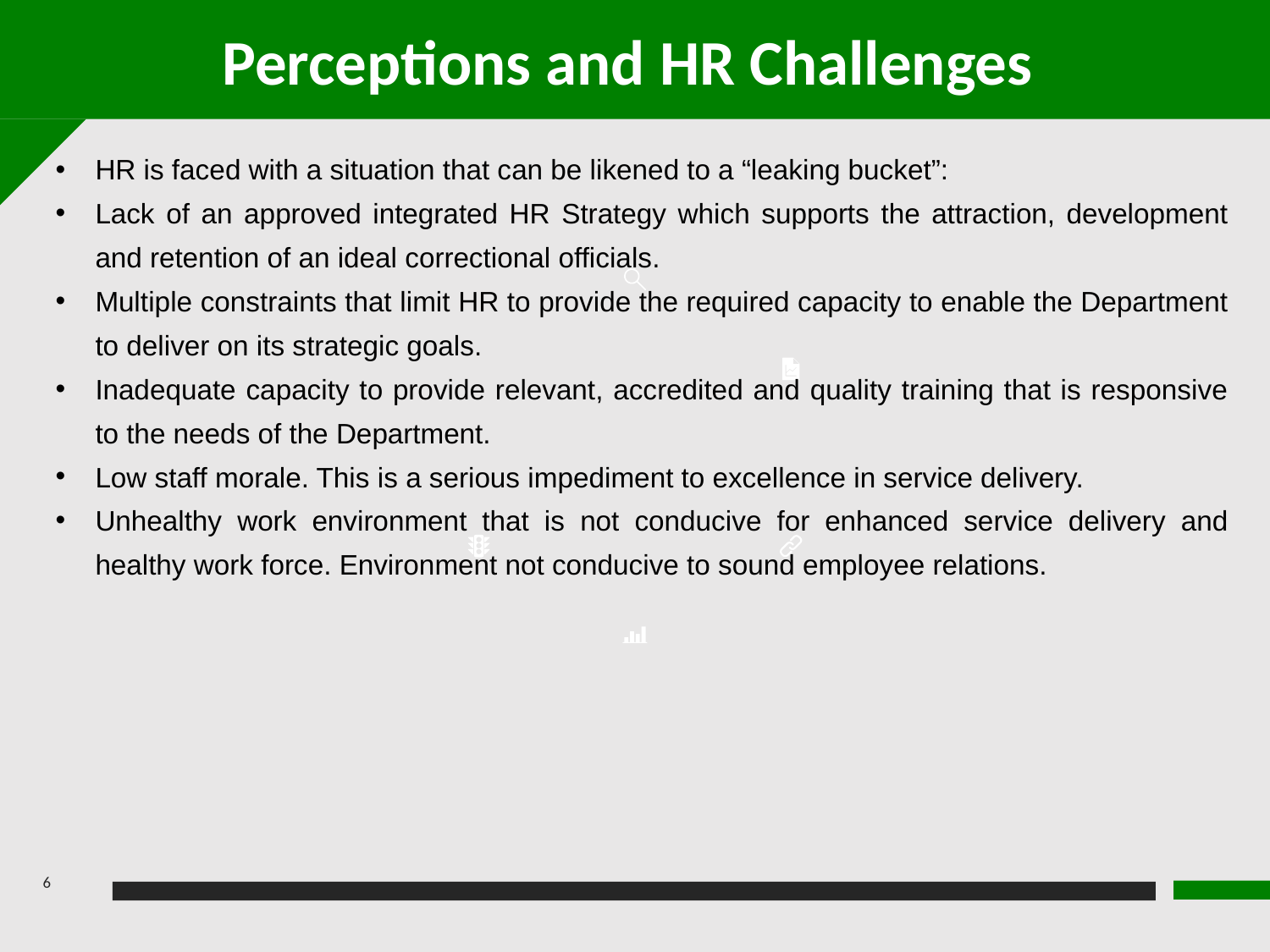

Perceptions and HR Challenges

HR is faced with a situation that can be likened to a “leaking bucket”:
Lack of an approved integrated HR Strategy which supports the attraction, development and retention of an ideal correctional officials.
Multiple constraints that limit HR to provide the required capacity to enable the Department to deliver on its strategic goals.
Inadequate capacity to provide relevant, accredited and quality training that is responsive to the needs of the Department.
Low staff morale. This is a serious impediment to excellence in service delivery.
Unhealthy work environment that is not conducive for enhanced service delivery and healthy work force. Environment not conducive to sound employee relations.

6